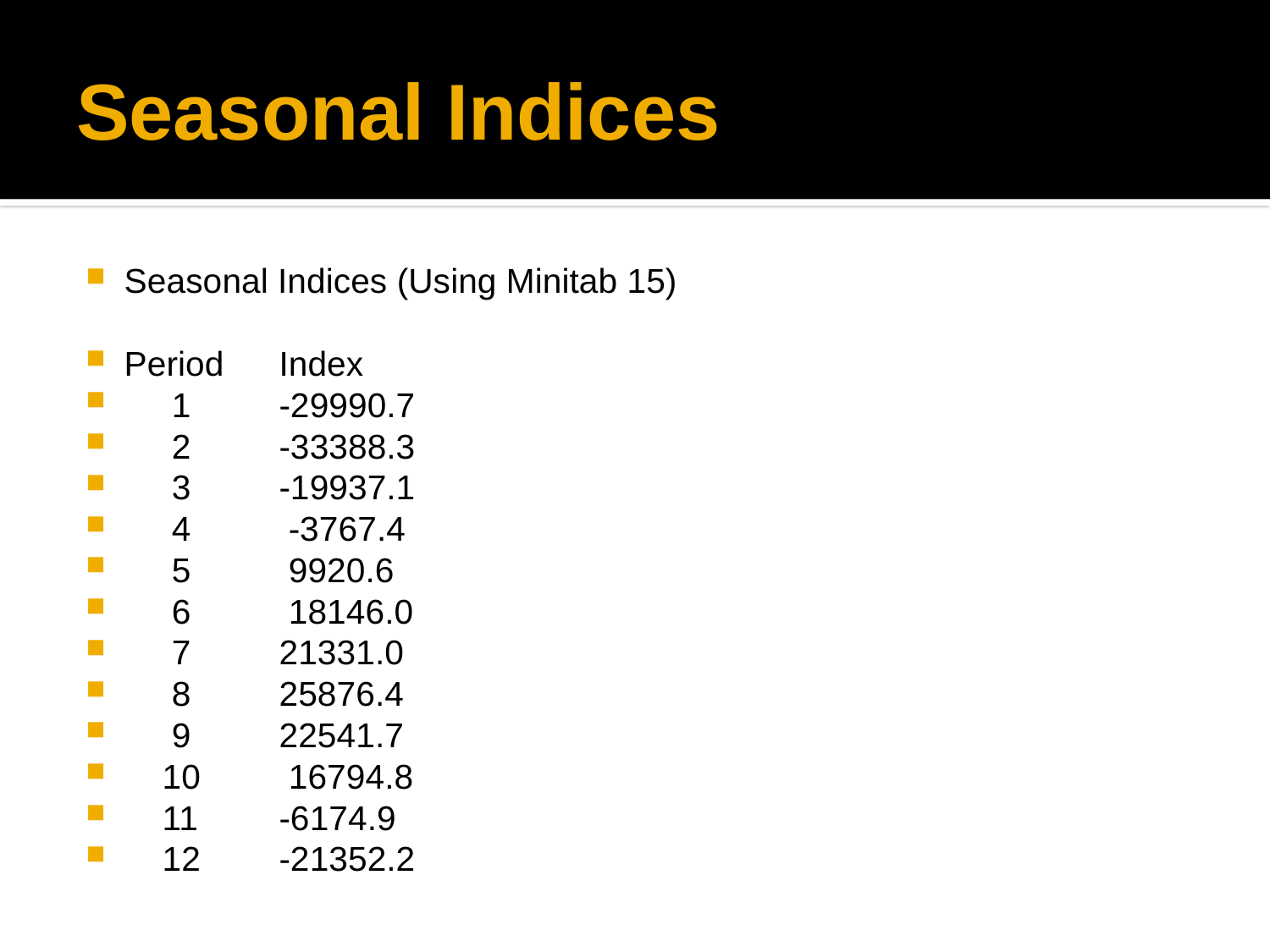

# Seasonal Indices
Seasonal Indices (Using Minitab 15)

Period     			Index
     1  			-29990.7
     2  			-33388.3
     3  			-19937.1
     4  			 -3767.4
     5   			 9920.6
     6  			 18146.0
     7   			21331.0
     8   			25876.4
     9   			22541.7
    10  			 16794.8
    11   			-6174.9
    12  			-21352.2